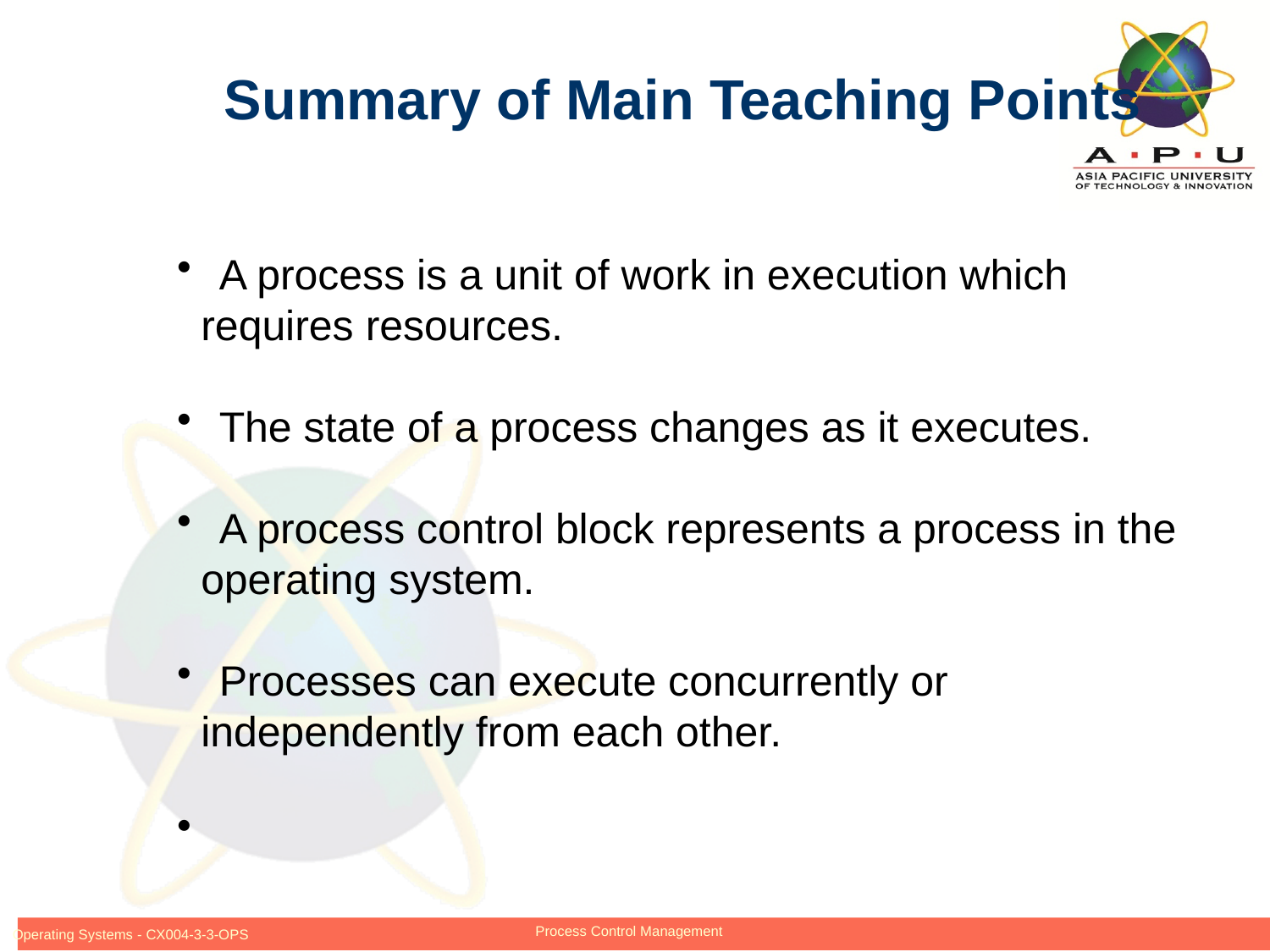

Summary of Main Teaching Points

 A process is a unit of work in execution which
  requires resources.

 The state of a process changes as it executes.

 A process control block represents a process in the
  operating system.

 Processes can execute concurrently or
  independently from each other.

Slide 18 of 25